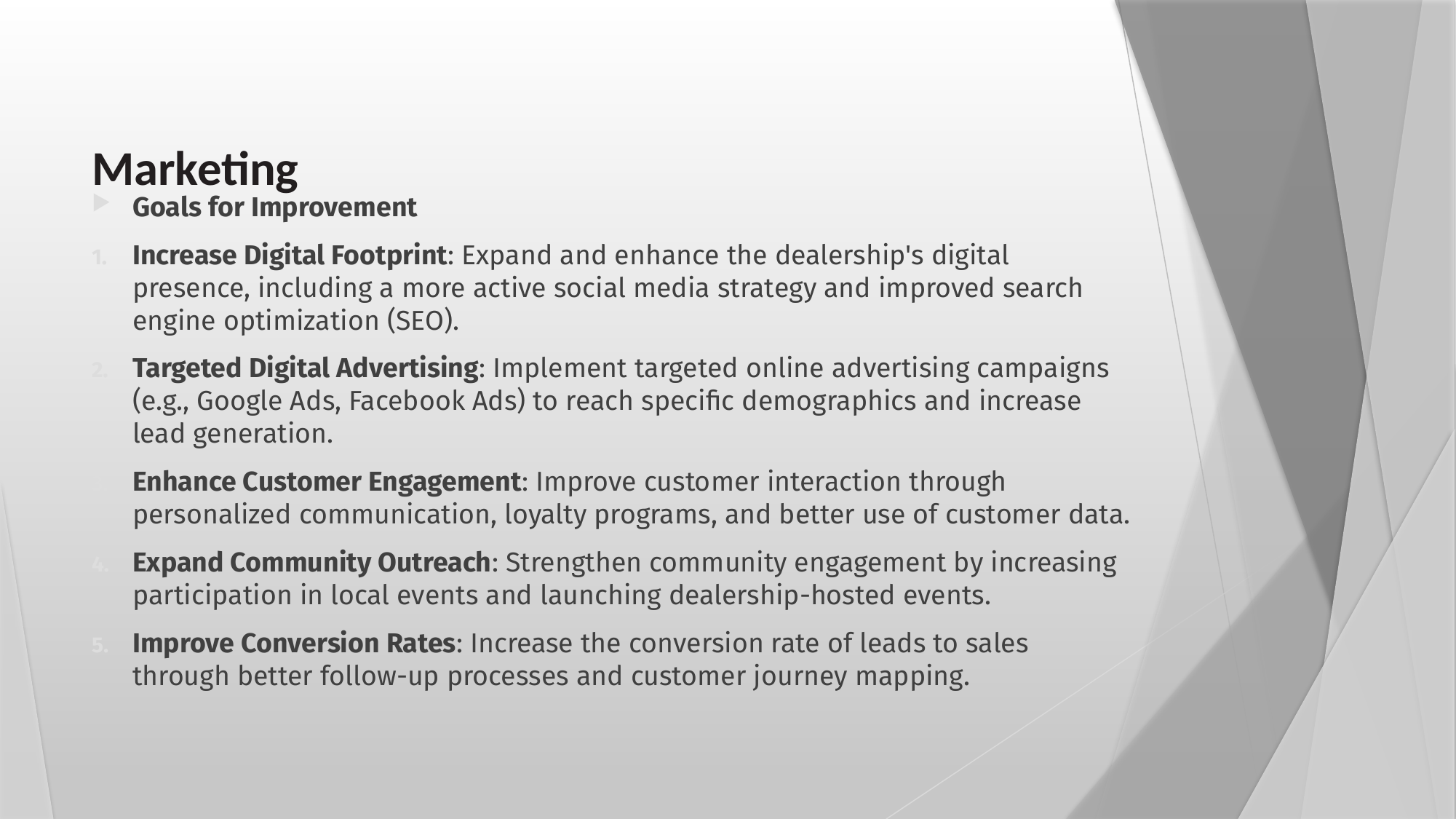

# Marketing

Goals for Improvement
Increase Digital Footprint: Expand and enhance the dealership's digital presence, including a more active social media strategy and improved search engine optimization (SEO).
Targeted Digital Advertising: Implement targeted online advertising campaigns (e.g., Google Ads, Facebook Ads) to reach specific demographics and increase lead generation.
Enhance Customer Engagement: Improve customer interaction through personalized communication, loyalty programs, and better use of customer data.
Expand Community Outreach: Strengthen community engagement by increasing participation in local events and launching dealership-hosted events.
Improve Conversion Rates: Increase the conversion rate of leads to sales through better follow-up processes and customer journey mapping.